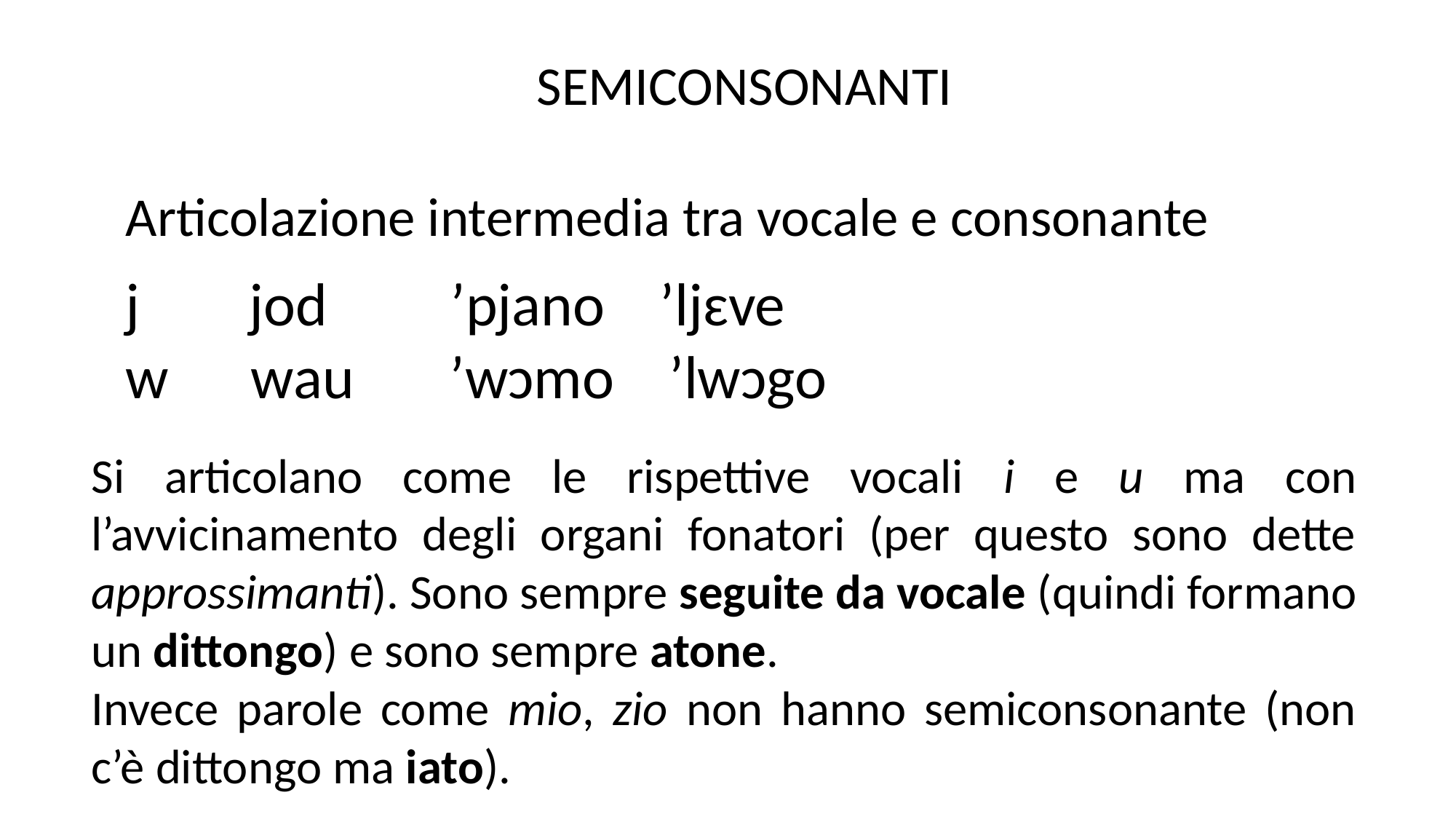

SEMICONSONANTI

Articolazione intermedia tra vocale e consonante

j        jod         ʹpjano    ’ljɛve
w      wau       ʹwͻmo    ’lwͻgo

Si articolano come le rispettive vocali i e u ma con l’avvicinamento degli organi fonatori (per questo sono dette approssimanti). Sono sempre seguite da vocale (quindi formano un dittongo) e sono sempre atone.
Invece parole come mio, zio non hanno semiconsonante (non c’è dittongo ma iato).